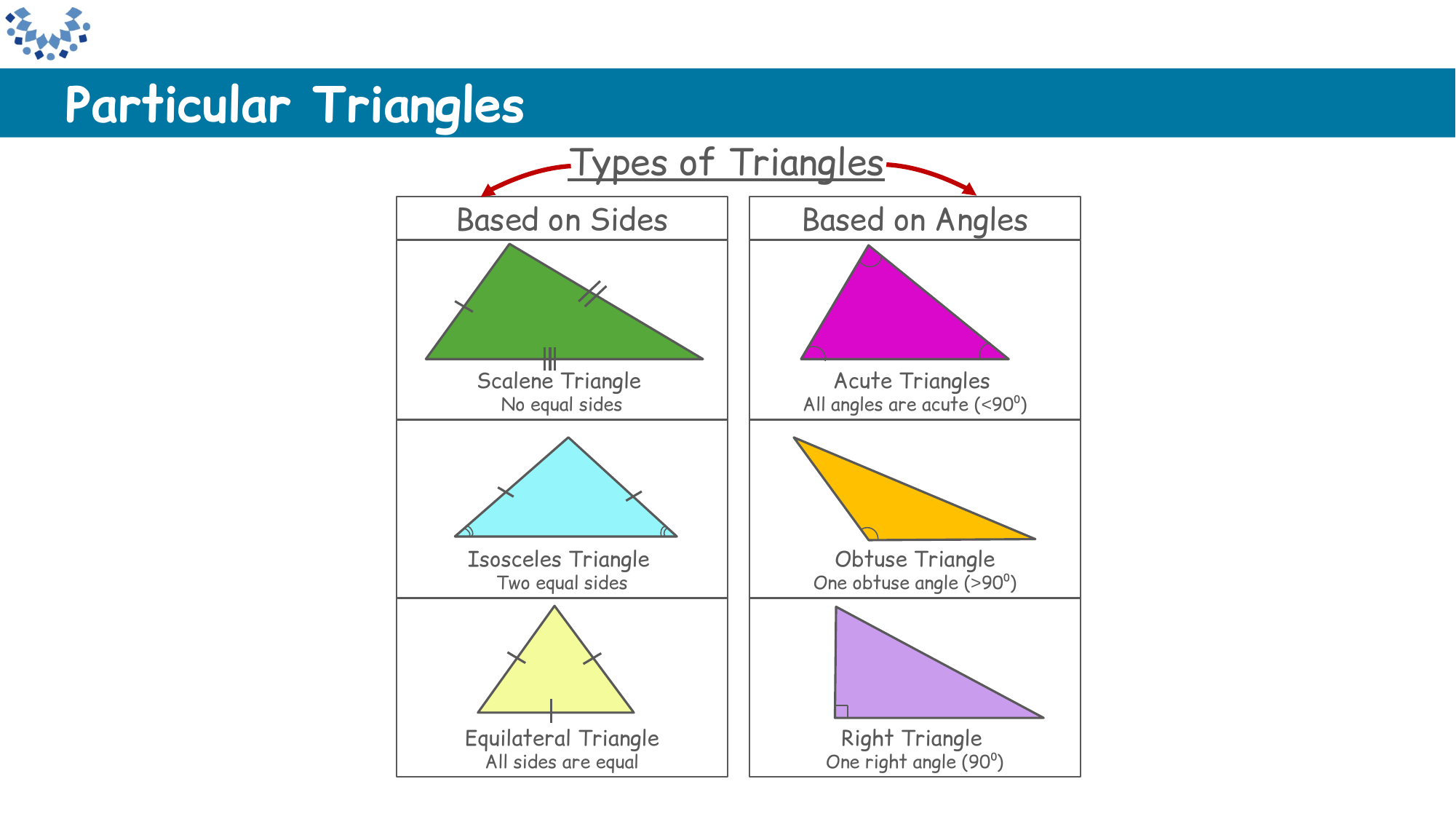

Particular Triangles
Types of Triangles

Based on Sides
Based on Angles
Scalene Triangle
No equal sides
Acute Triangles
All angles are acute (<90⁰)

Isosceles Triangle
Two equal sides
Obtuse Triangle
One obtuse angle (>90⁰)

Equilateral Triangle
All sides are equal
Right Triangle
One right angle (90⁰)